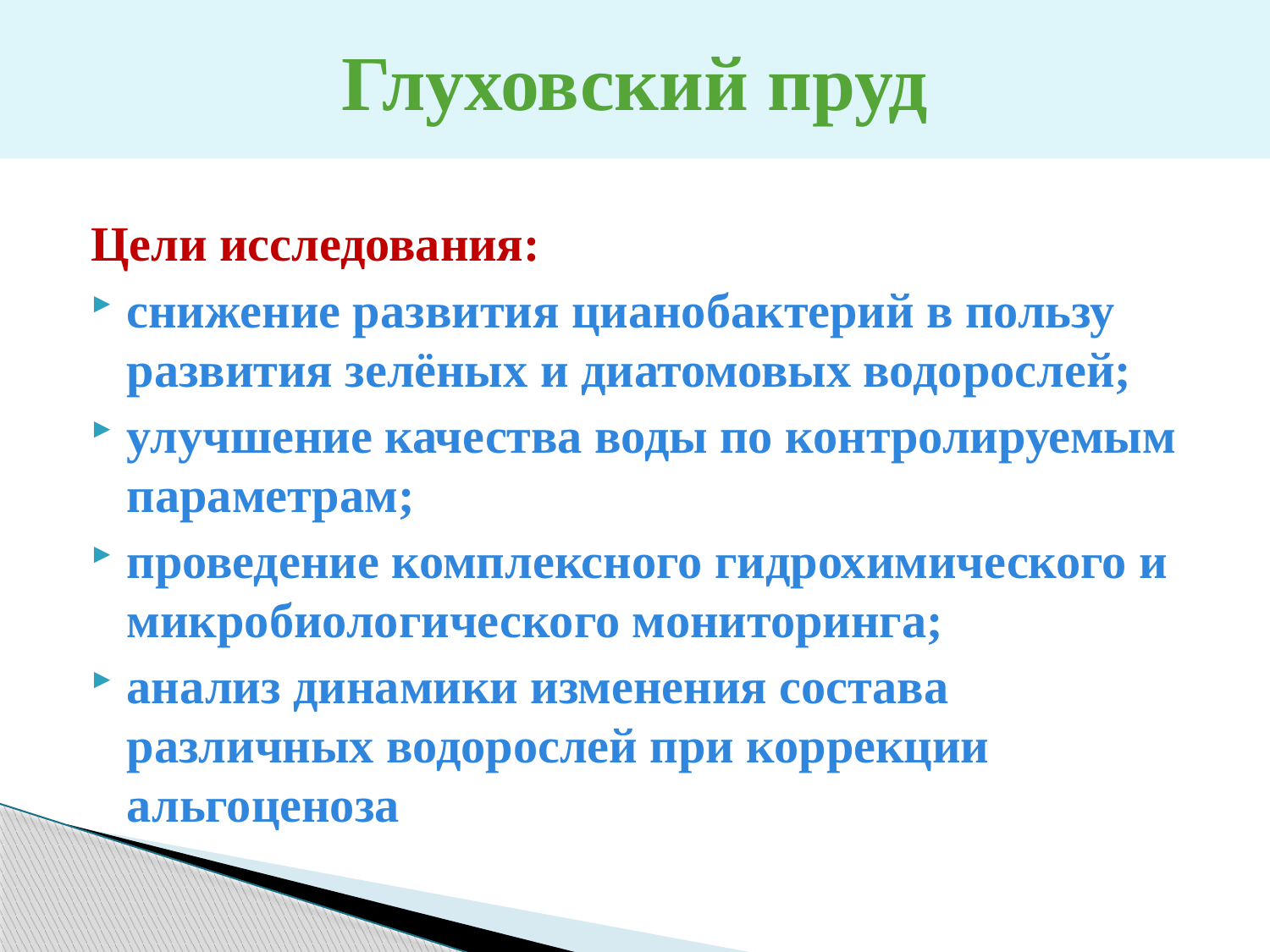

# Глуховский пруд
Цели исследования:
снижение развития цианобактерий в пользу развития зелёных и диатомовых водорослей;
улучшение качества воды по контролируемым параметрам;
проведение комплексного гидрохимического и микробиологического мониторинга;
анализ динамики изменения состава различных водорослей при коррекции альгоценоза